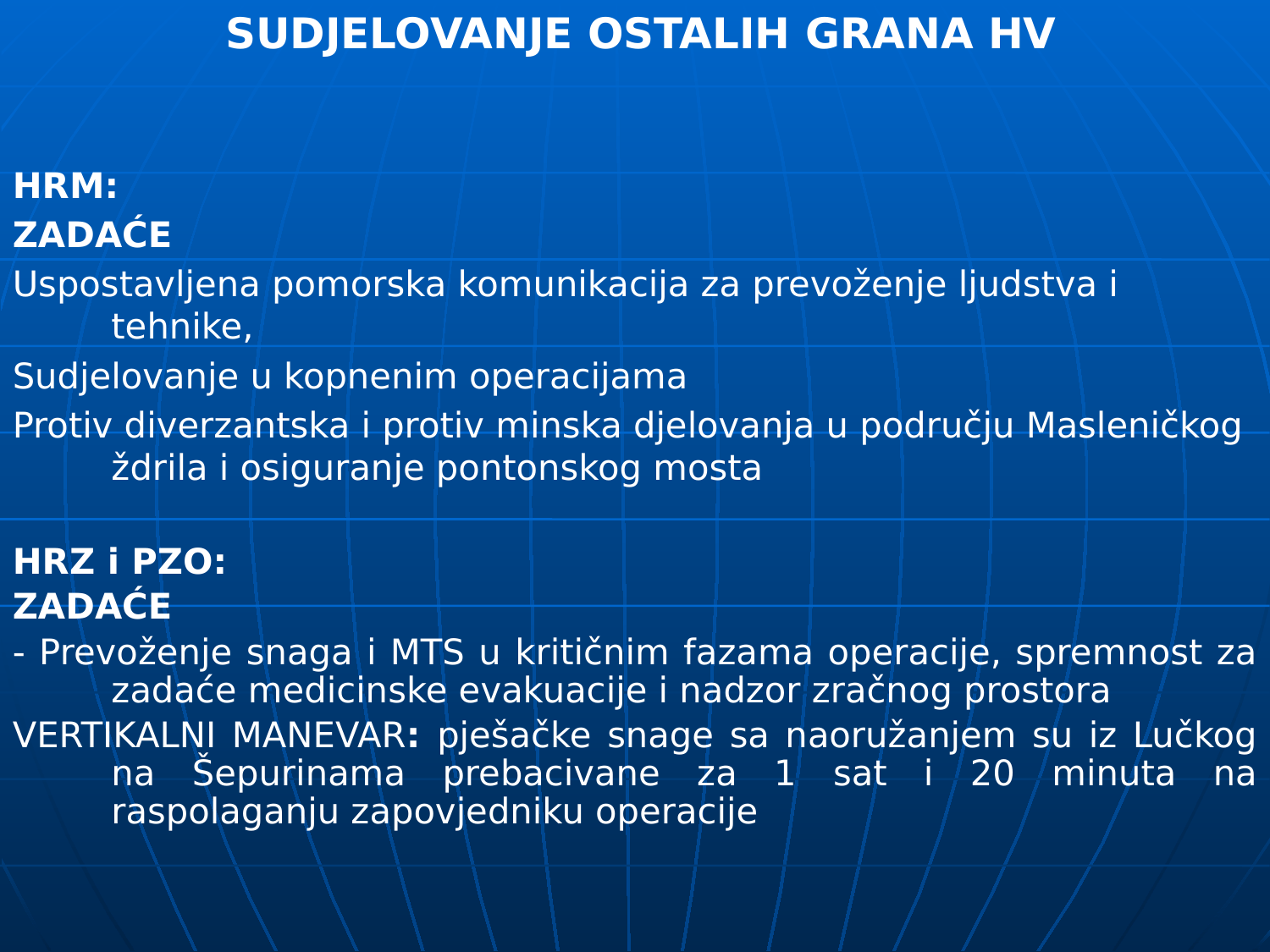

SUDJELOVANJE OSTALIH GRANA HV

HRM:
ZADAĆE
Uspostavljena pomorska komunikacija za prevoženje ljudstva i tehnike,
Sudjelovanje u kopnenim operacijama
Protiv diverzantska i protiv minska djelovanja u području Masleničkog ždrila i osiguranje pontonskog mosta

HRZ i PZO:
ZADAĆE
- Prevoženje snaga i MTS u kritičnim fazama operacije, spremnost za zadaće medicinske evakuacije i nadzor zračnog prostora
VERTIKALNI MANEVAR: pješačke snage sa naoružanjem su iz Lučkog na Šepurinama prebacivane za 1 sat i 20 minuta na raspolaganju zapovjedniku operacije